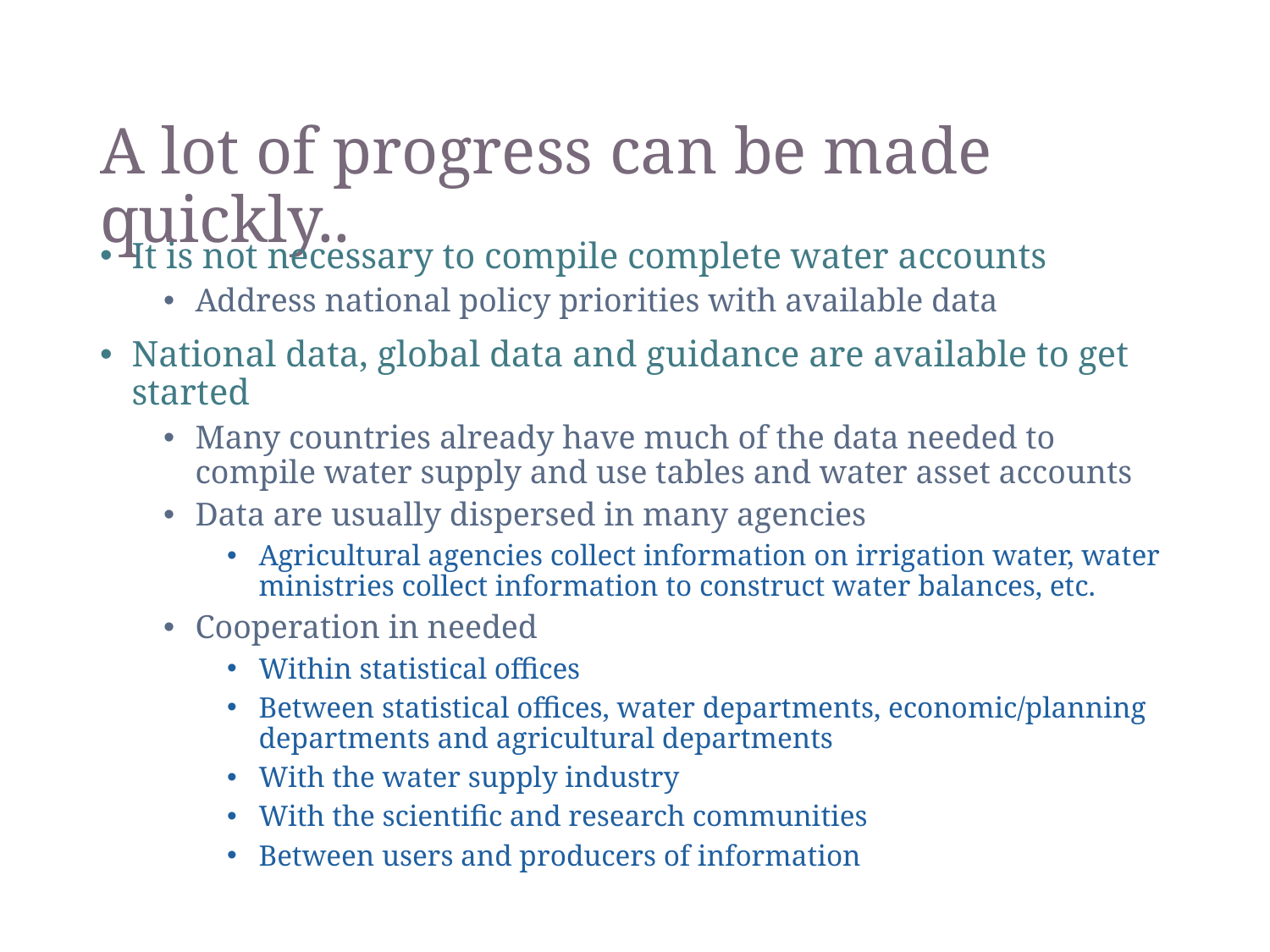

# A lot of progress can be made quickly..
It is not necessary to compile complete water accounts
Address national policy priorities with available data
National data, global data and guidance are available to get started
Many countries already have much of the data needed to compile water supply and use tables and water asset accounts
Data are usually dispersed in many agencies
Agricultural agencies collect information on irrigation water, water ministries collect information to construct water balances, etc.
Cooperation in needed
Within statistical offices
Between statistical offices, water departments, economic/planning departments and agricultural departments
With the water supply industry
With the scientific and research communities
Between users and producers of information

44
SEEA-CF - Water accounts